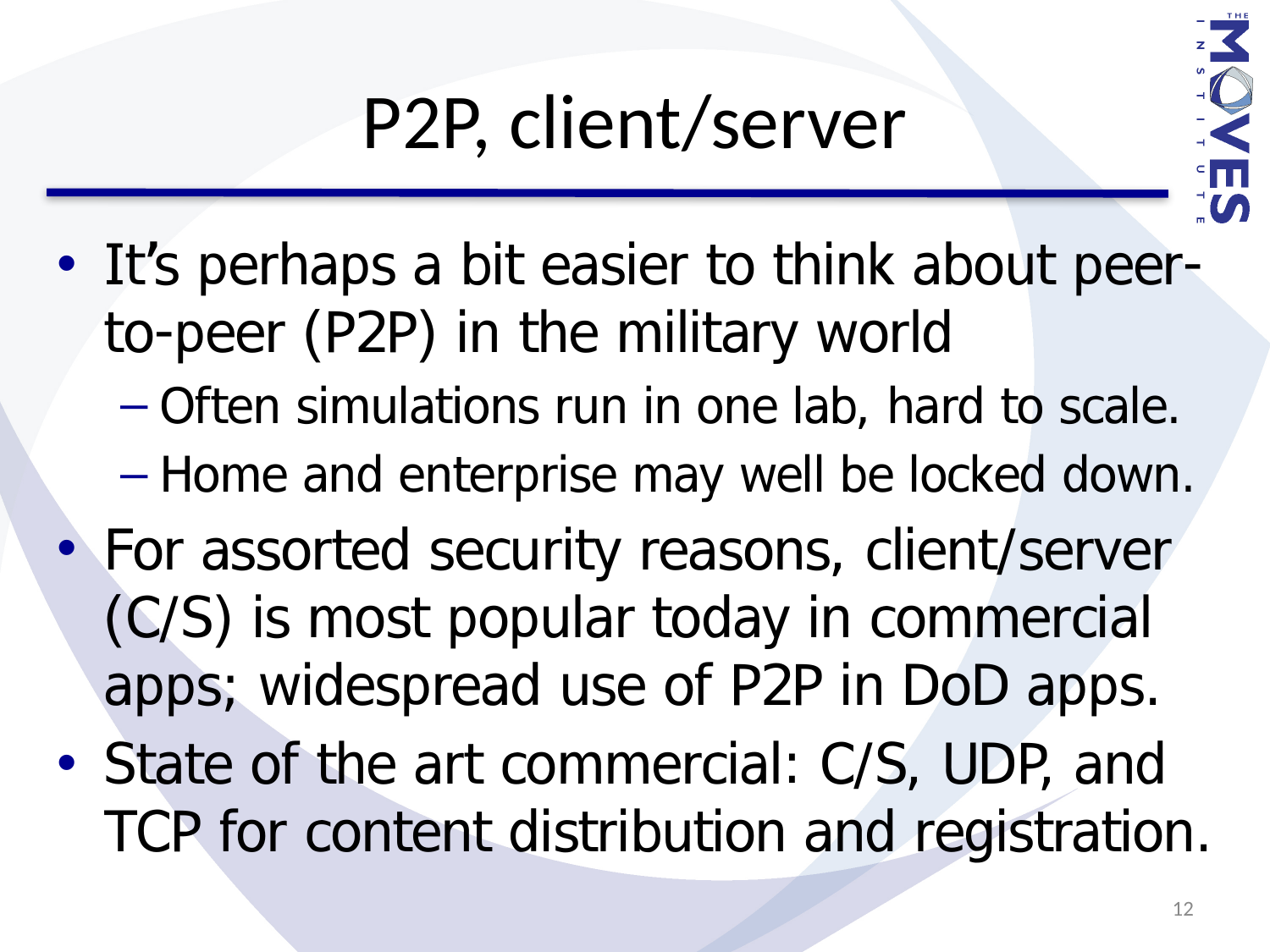

# P2P, client/server
It’s perhaps a bit easier to think about peer-to-peer (P2P) in the military world
Often simulations run in one lab, hard to scale.
Home and enterprise may well be locked down.
For assorted security reasons, client/server (C/S) is most popular today in commercial apps; widespread use of P2P in DoD apps.
State of the art commercial: C/S, UDP, and TCP for content distribution and registration.
12